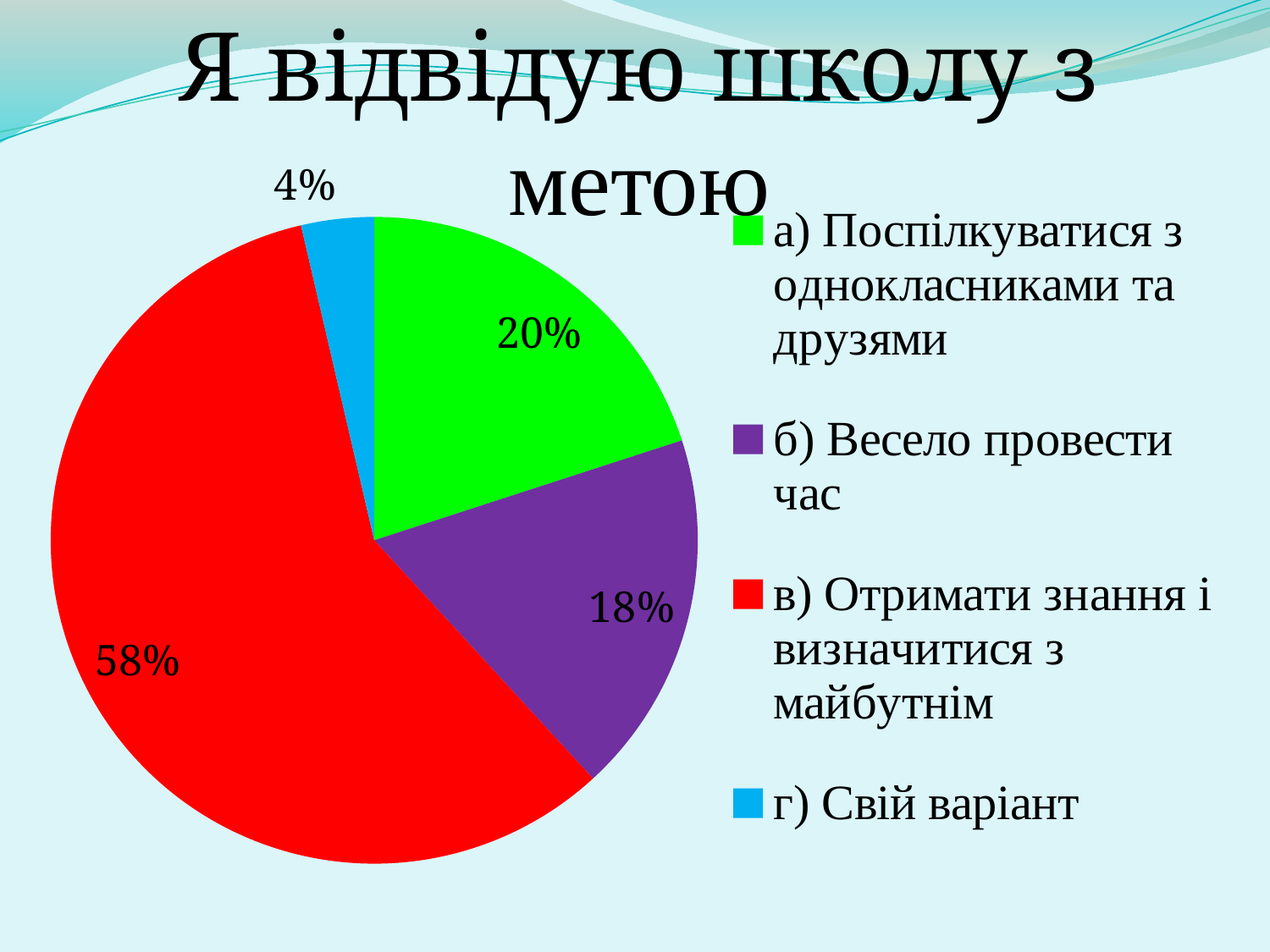

Я відвідую школу з метою

### Chart

| Category | Продажи |
|---|---|
| а) Поспілкуватися з однокласниками та друзями | 11.0 |
| б) Весело провести час | 10.0 |
| в) Отримати знання і визначитися з майбутнім | 32.0 |
| г) Свій варіант | 2.0 |